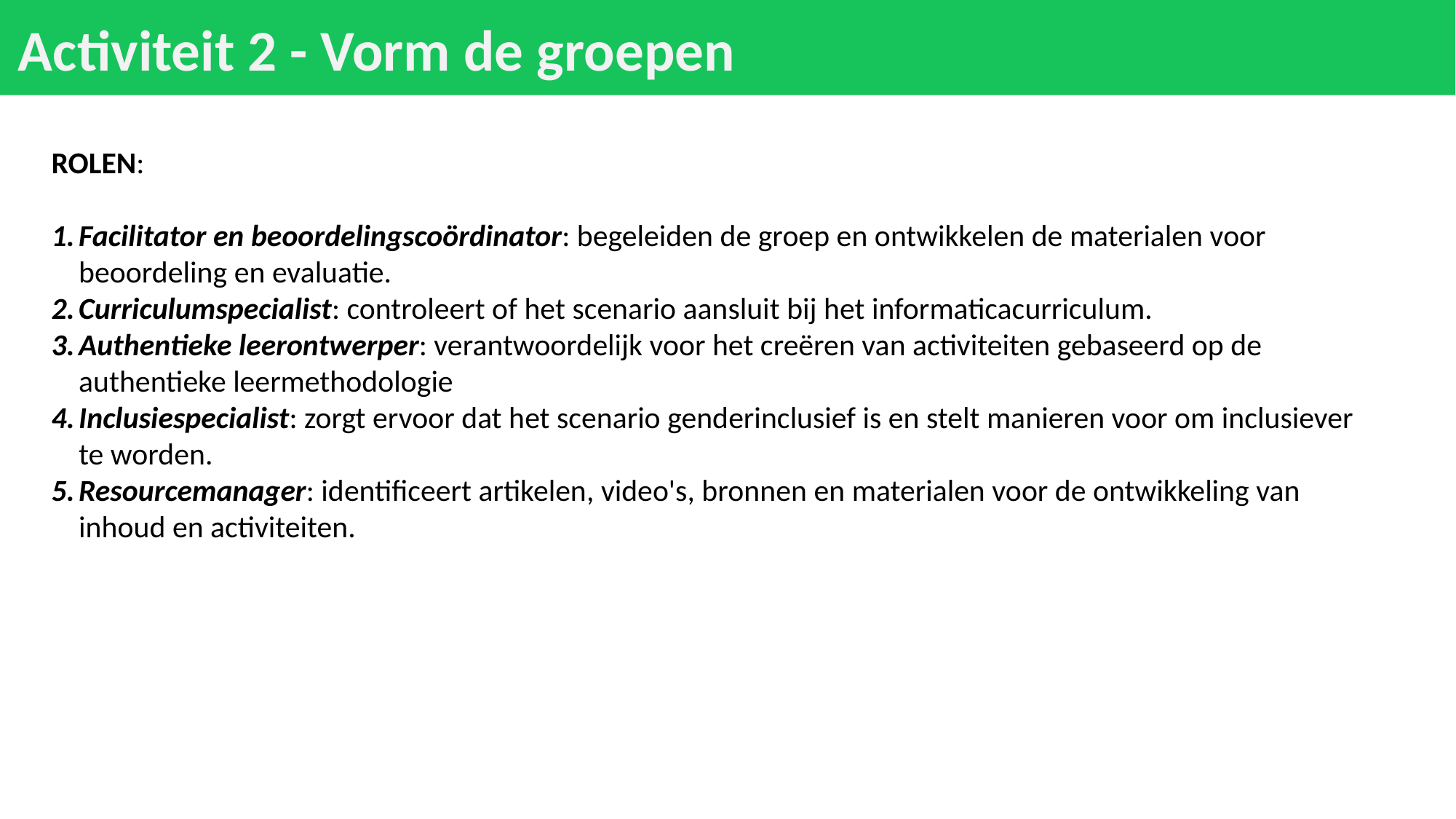

# Activiteit 2 - Vorm de groepen
ROLEN:
Facilitator en beoordelingscoördinator: begeleiden de groep en ontwikkelen de materialen voor beoordeling en evaluatie.
Curriculumspecialist: controleert of het scenario aansluit bij het informaticacurriculum.
Authentieke leerontwerper: verantwoordelijk voor het creëren van activiteiten gebaseerd op de authentieke leermethodologie
Inclusiespecialist: zorgt ervoor dat het scenario genderinclusief is en stelt manieren voor om inclusiever te worden.
Resourcemanager: identificeert artikelen, video's, bronnen en materialen voor de ontwikkeling van inhoud en activiteiten.